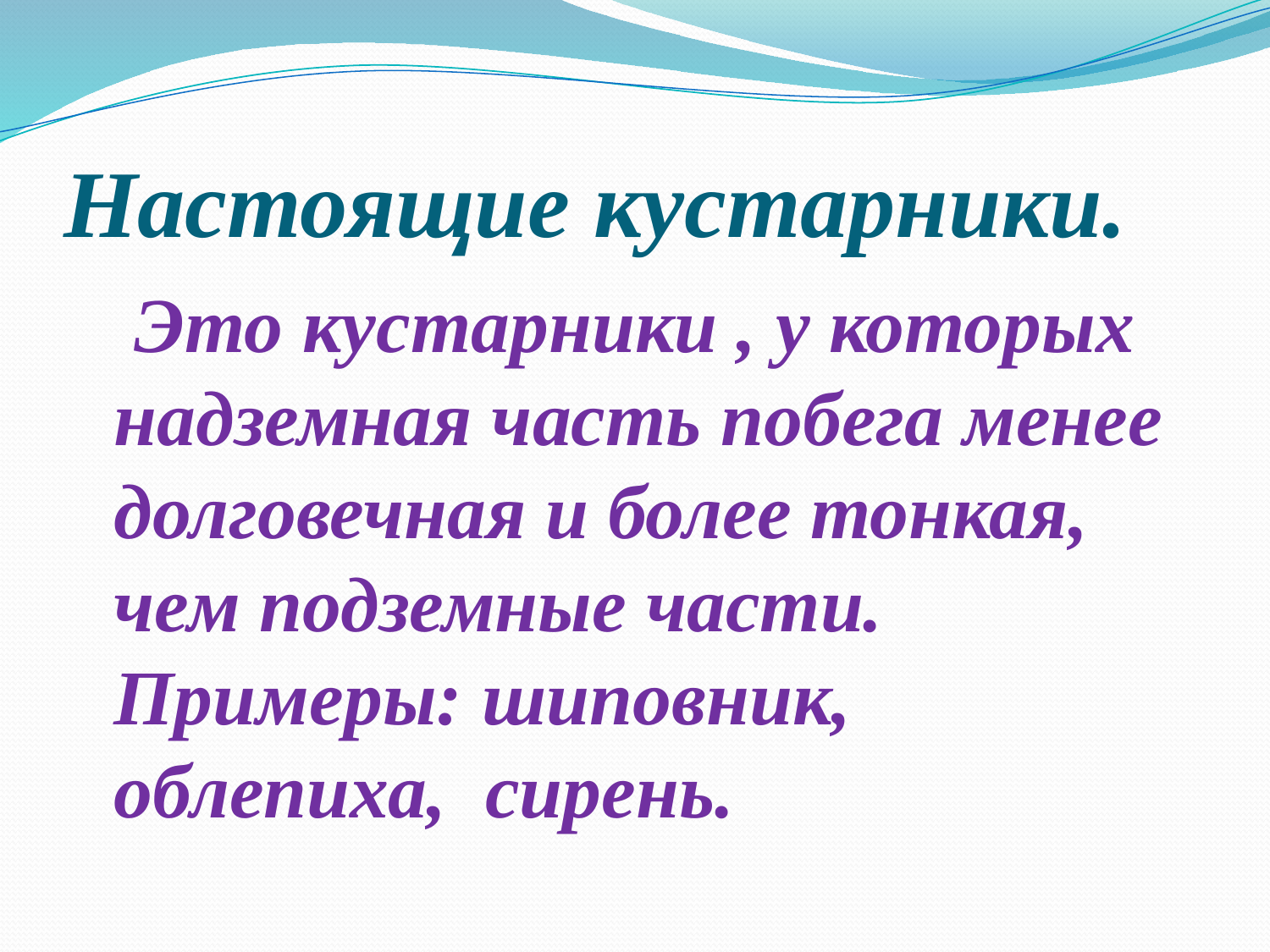

# Настоящие кустарники.
   Это кустарники , у которых надземная часть побега менее долговечная и более тонкая, чем подземные части. Примеры: шиповник, облепиха,  сирень.